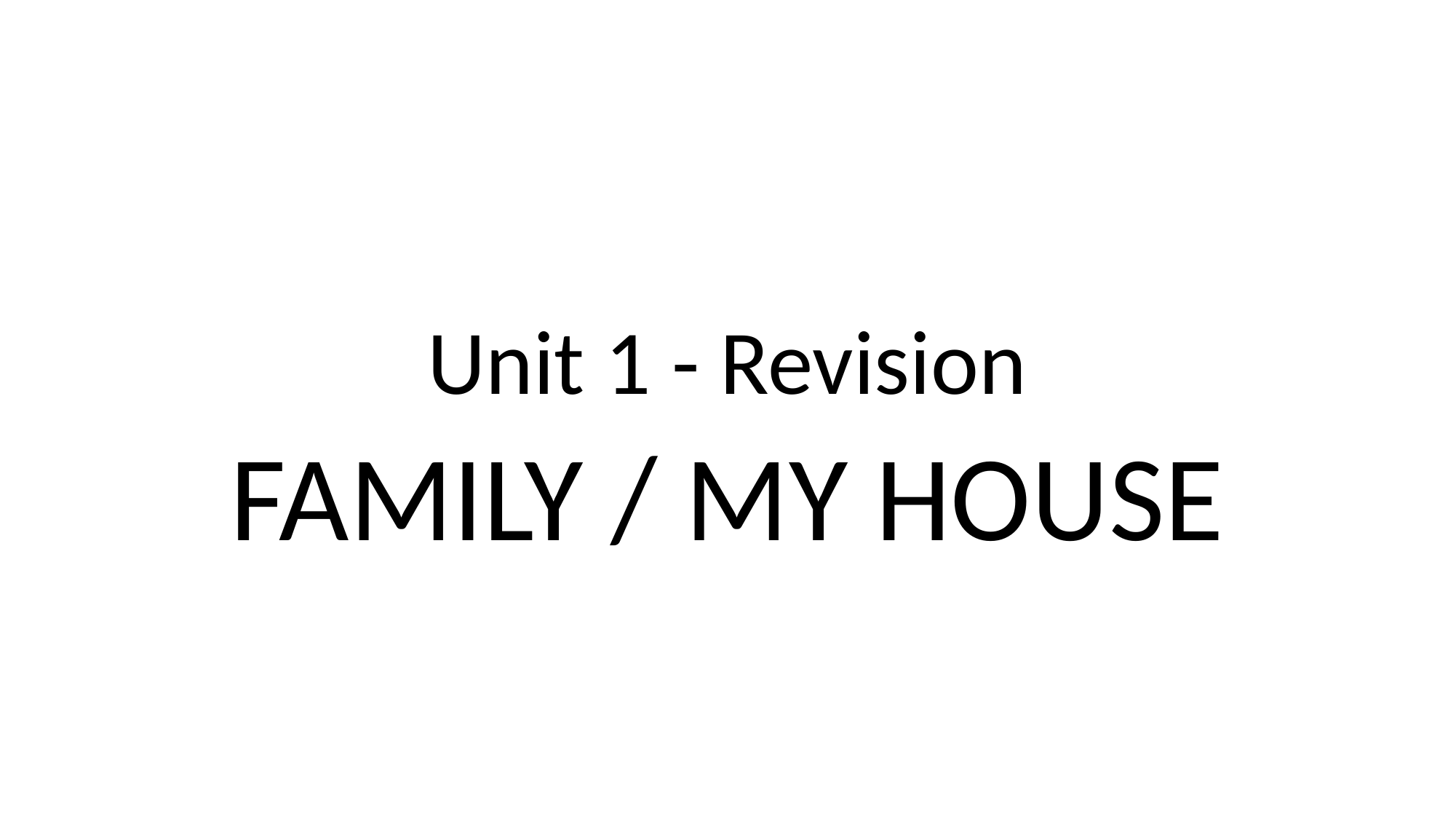

# Unit 1 - Revision
FAMILY / MY HOUSE